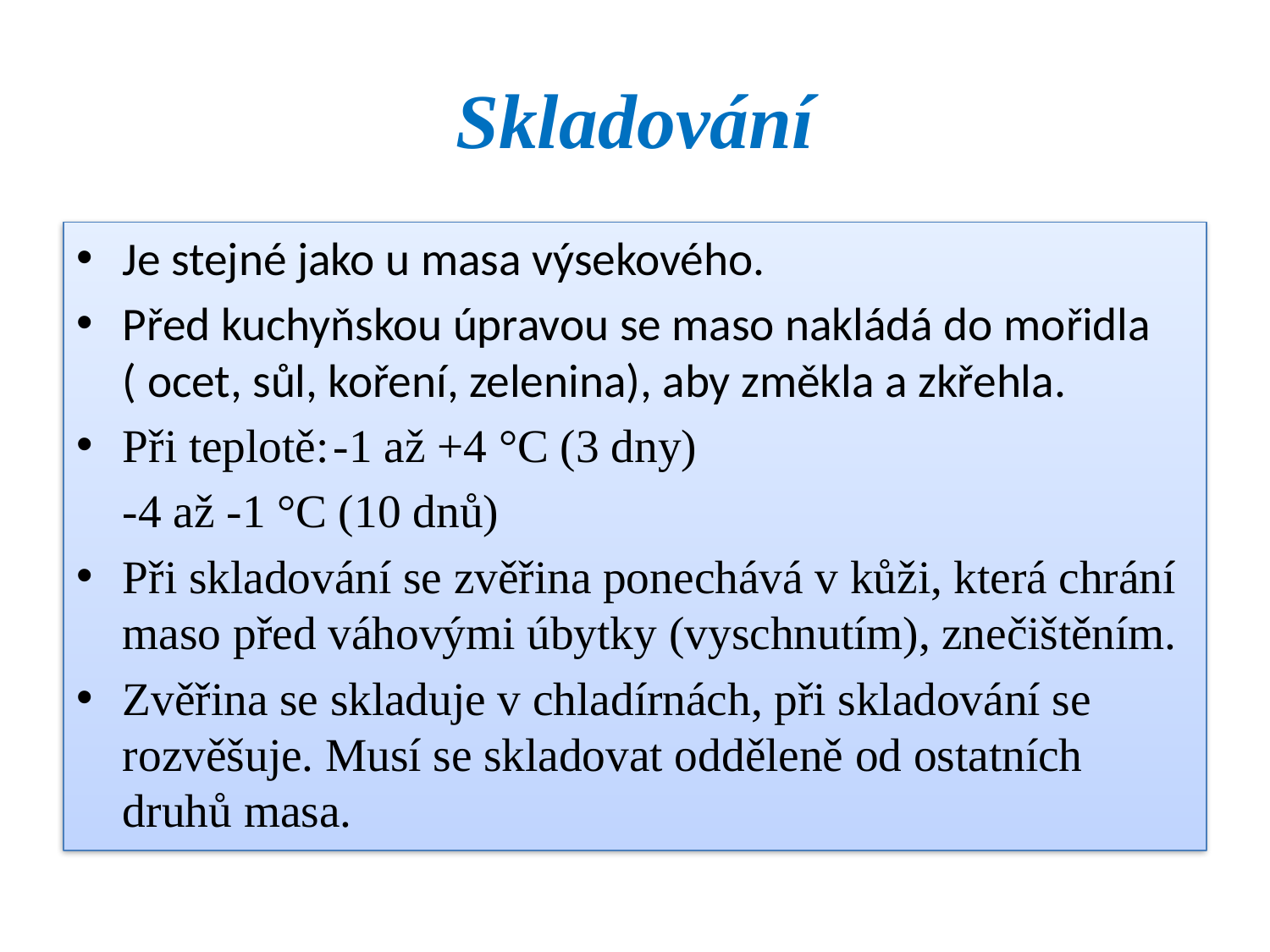

# Skladování
Je stejné jako u masa výsekového.
Před kuchyňskou úpravou se maso nakládá do mořidla ( ocet, sůl, koření, zelenina), aby změkla a zkřehla.
Při teplotě:	-1 až +4 °C (3 dny)
				-4 až -1 °C (10 dnů)
Při skladování se zvěřina ponechává v kůži, která chrání maso před váhovými úbytky (vyschnutím), znečištěním.
Zvěřina se skladuje v chladírnách, při skladování se rozvěšuje. Musí se skladovat odděleně od ostatních druhů masa.